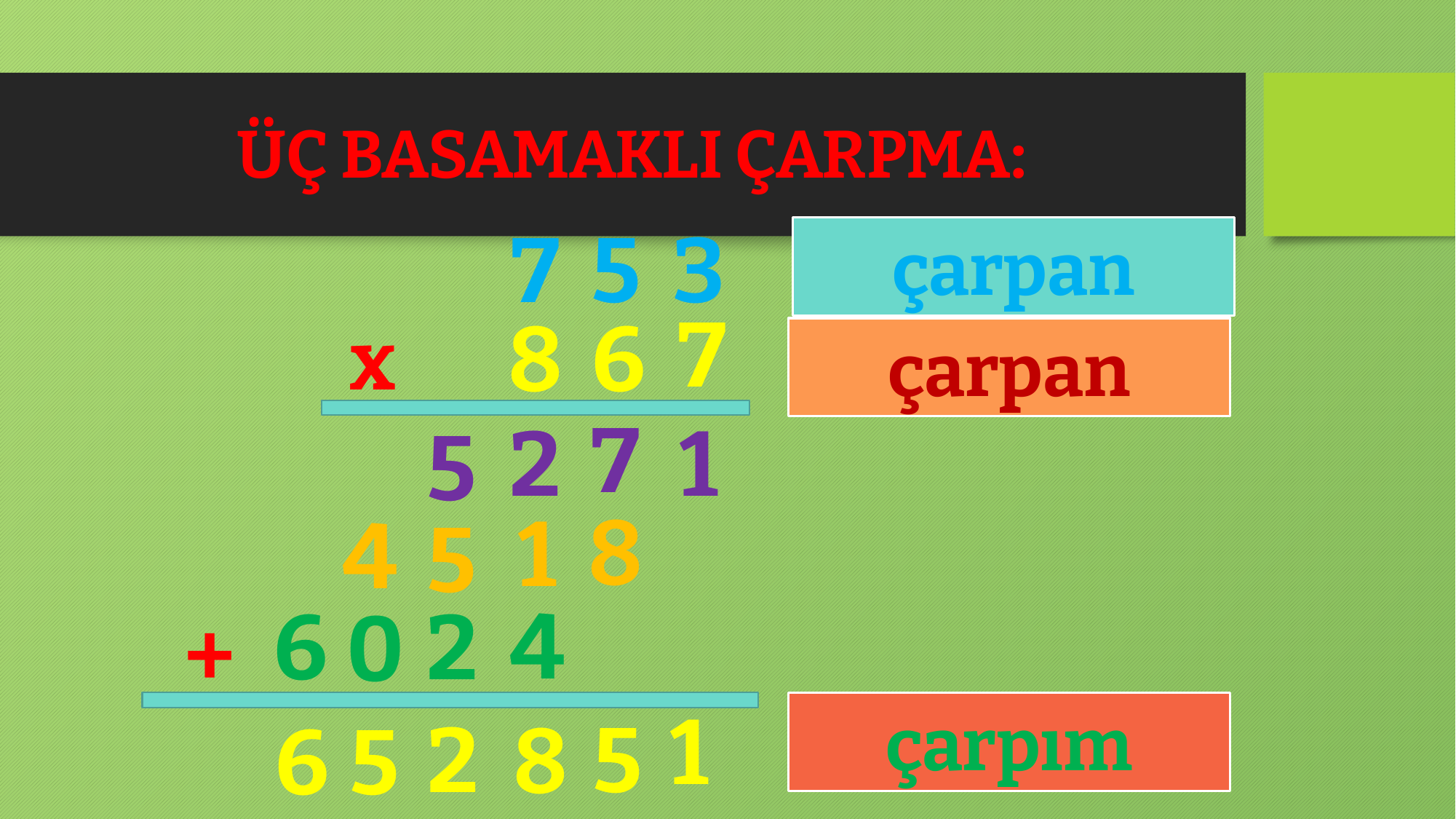

ÜÇ BASAMAKLI ÇARPMA:
7
5
3
çarpan
7
8
6
x
çarpan

7
2
1
5
8
1
4
5
4
6
2
0
+

1
çarpım
5
2
8
6
5